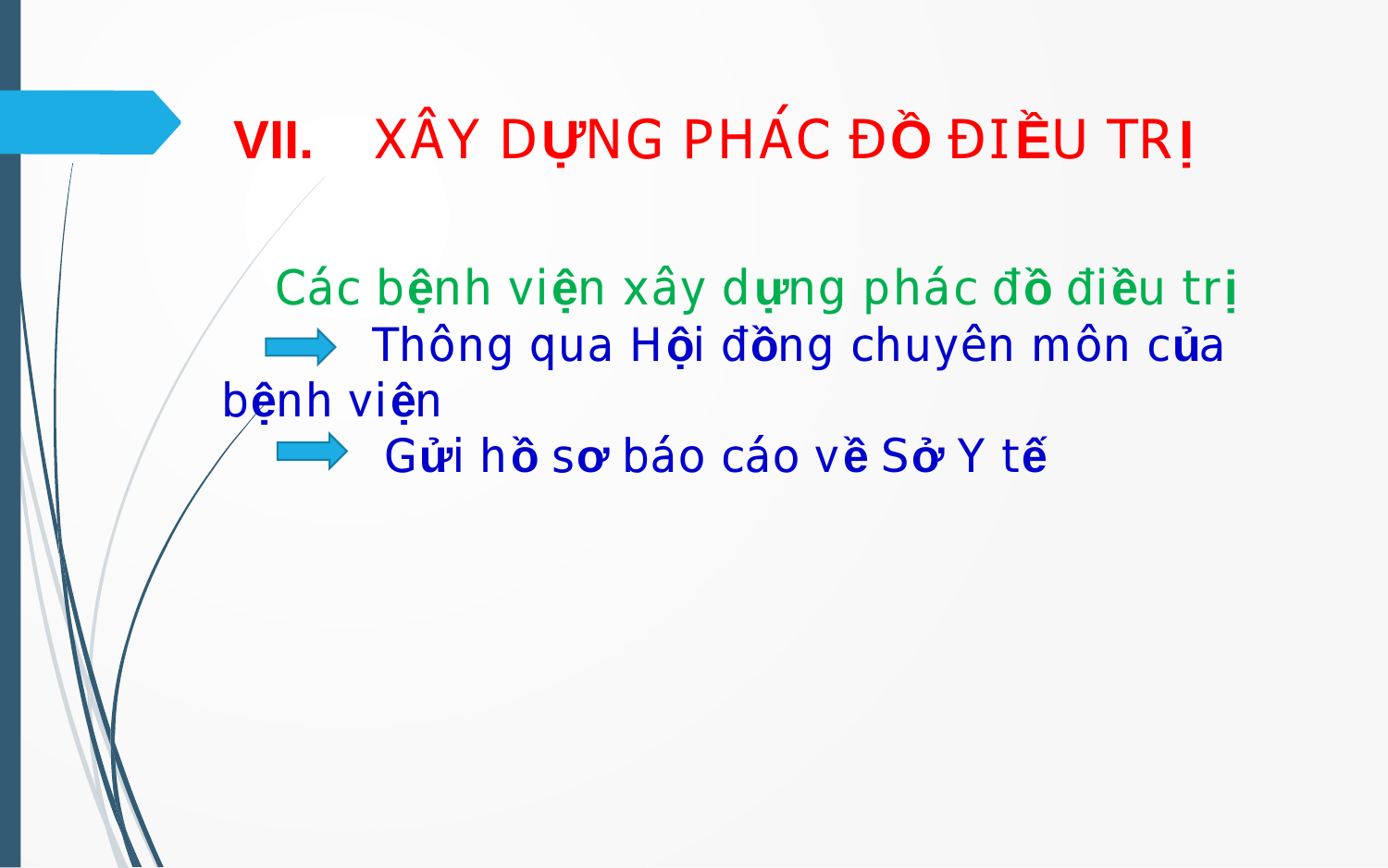

# VII.    XÂY DỰNG PHÁC ĐỒ ĐIỀU TRỊ
    Các bệnh viện xây dựng phác đồ điều trị
           Thông qua Hội đồng chuyên môn của bệnh viện
            Gửi hồ sơ báo cáo về Sở Y tế